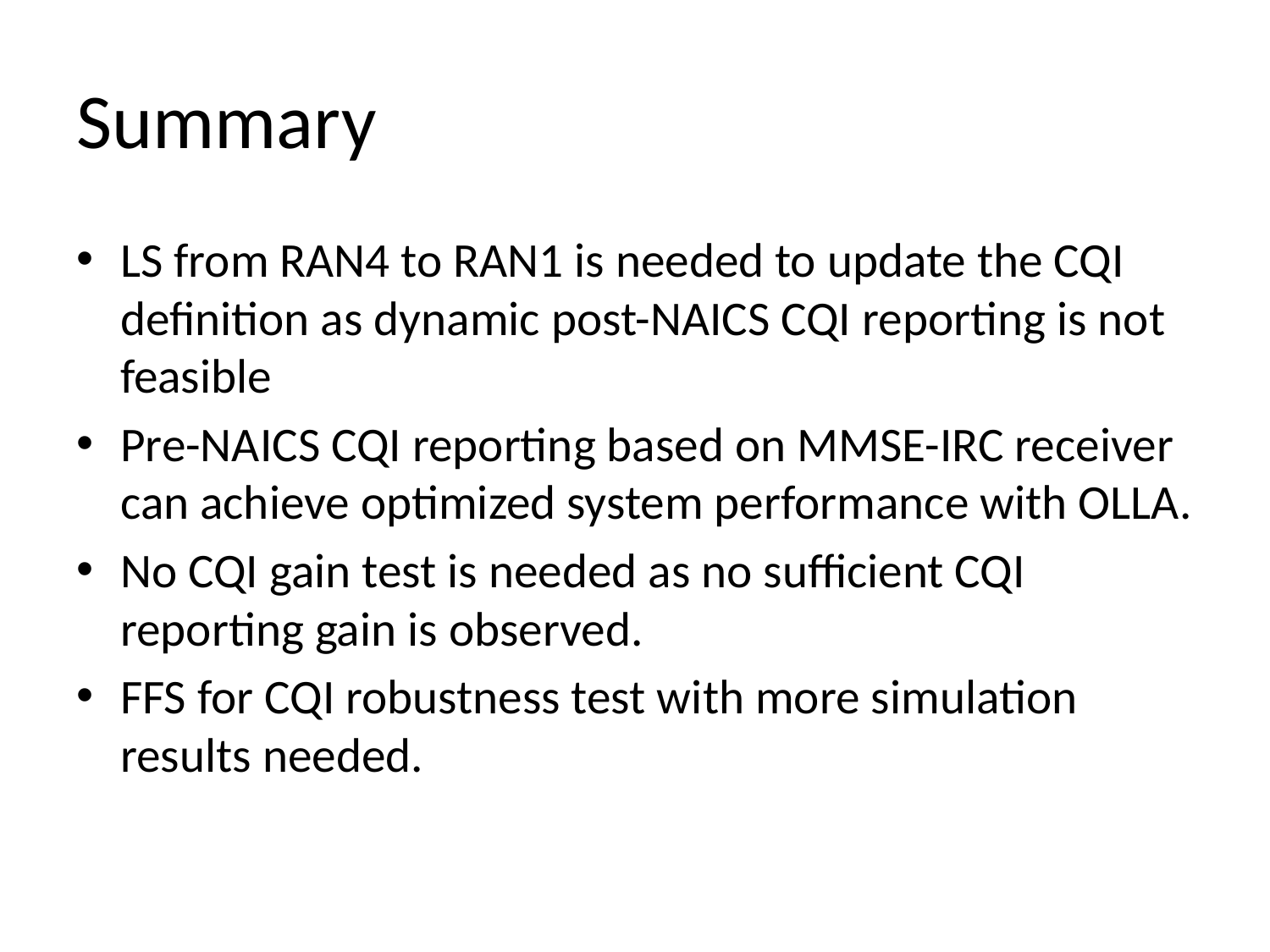

# Summary
LS from RAN4 to RAN1 is needed to update the CQI definition as dynamic post-NAICS CQI reporting is not feasible
Pre-NAICS CQI reporting based on MMSE-IRC receiver can achieve optimized system performance with OLLA.
No CQI gain test is needed as no sufficient CQI reporting gain is observed.
FFS for CQI robustness test with more simulation results needed.